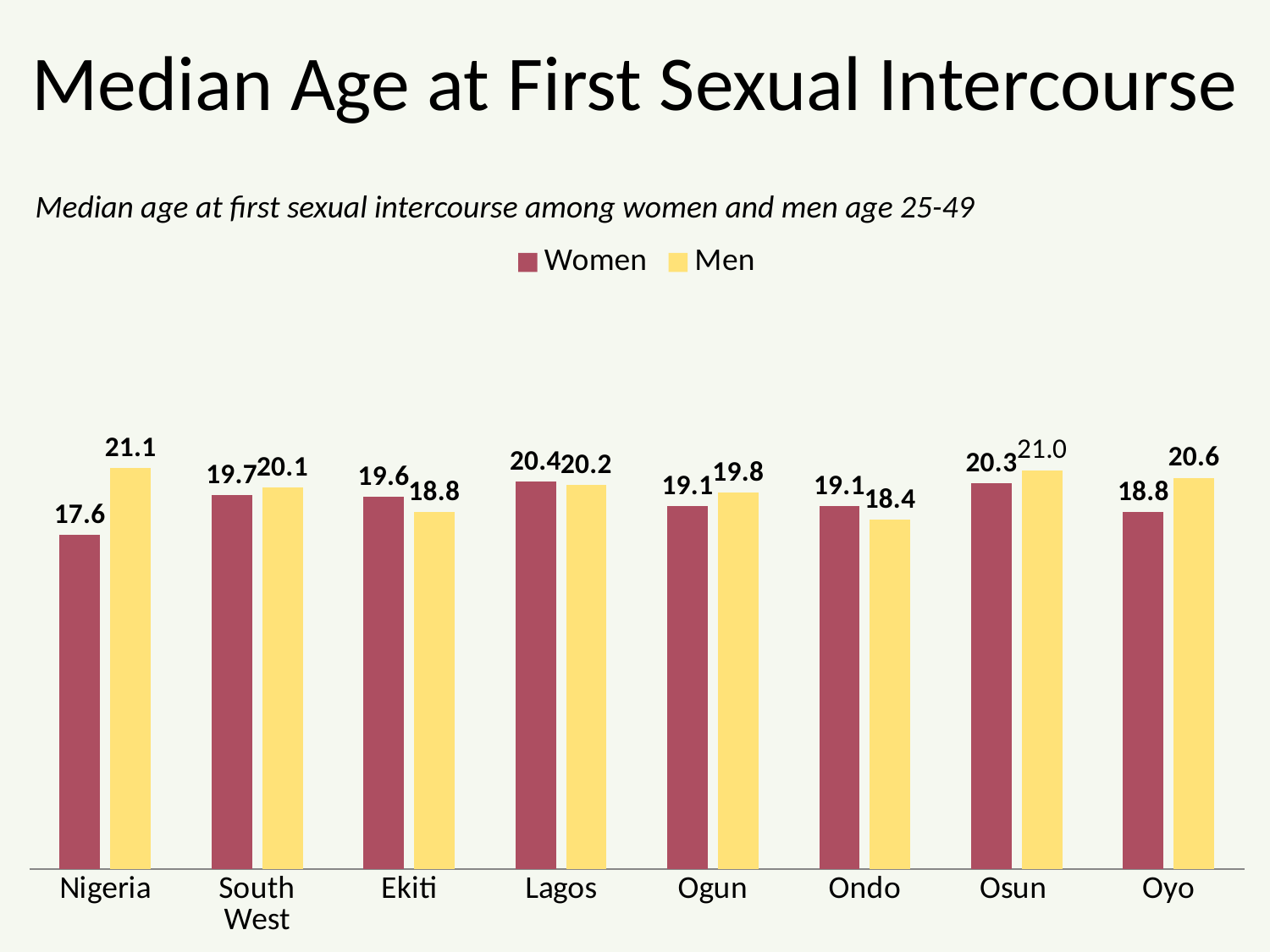

# Median Age at First Sexual Intercourse
Median age at first sexual intercourse among women and men age 25-49

### Chart

| Category | Women | Men |
|---|---|---|
| Nigeria | 17.6 | 21.1 |
| South West | 19.7 | 20.1 |
| Ekiti | 19.6 | 18.8 |
| Lagos | 20.4 | 20.2 |
| Ogun | 19.1 | 19.8 |
| Ondo | 19.1 | 18.4 |
| Osun  | 20.3 | 21.0 |
| Oyo | 18.8 | 20.6 |